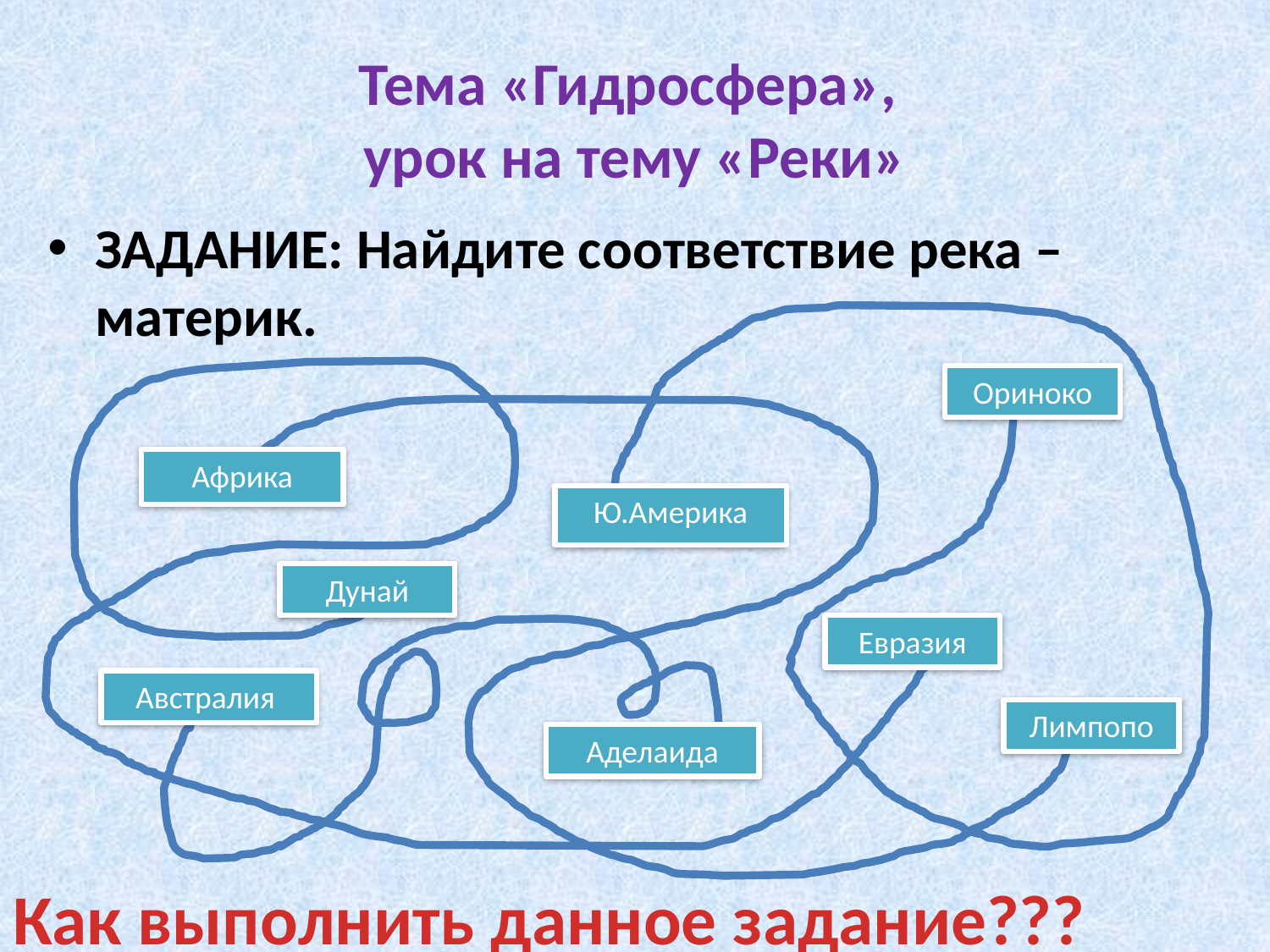

# Тема «Гидросфера», урок на тему «Реки»
ЗАДАНИЕ: Найдите соответствие река – материк.

Ориноко
Африка
Ю.Америка
Дунай
Евразия
Австралия
Лимпопо
Аделаида

Как выполнить данное задание???